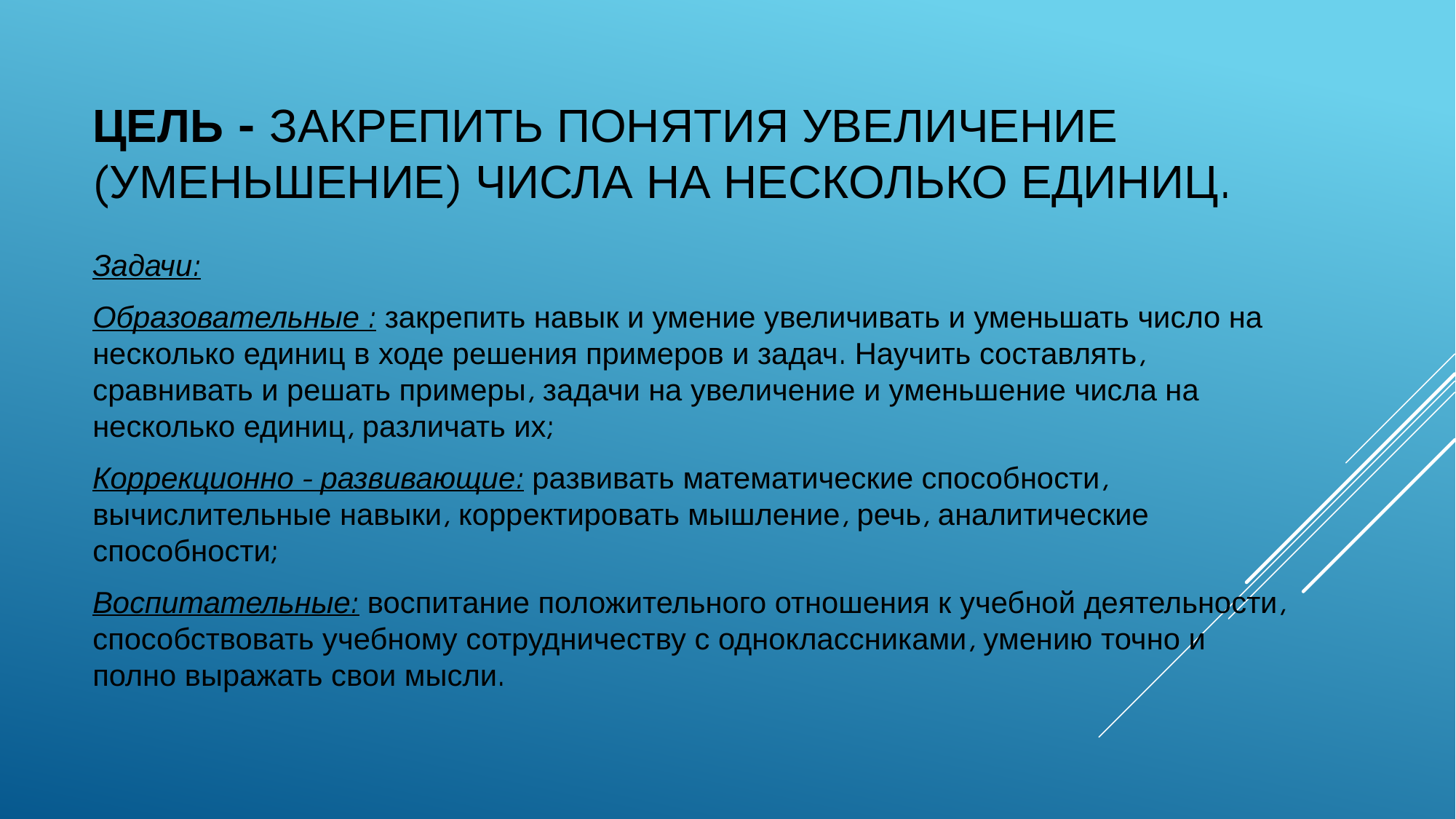

# Цель - закрепить понятия увеличение (уменьшение) числа на несколько единиц.
Задачи:
Образовательные : закрепить навык и умение увеличивать и уменьшать число на несколько единиц в ходе решения примеров и задач. Научить составлять, сравнивать и решать примеры, задачи на увеличение и уменьшение числа на несколько единиц, различать их;
Коррекционно - развивающие: развивать математические способности, вычислительные навыки, корректировать мышление, речь, аналитические способности;
Воспитательные: воспитание положительного отношения к учебной деятельности, способствовать учебному сотрудничеству с одноклассниками, умению точно и полно выражать свои мысли.